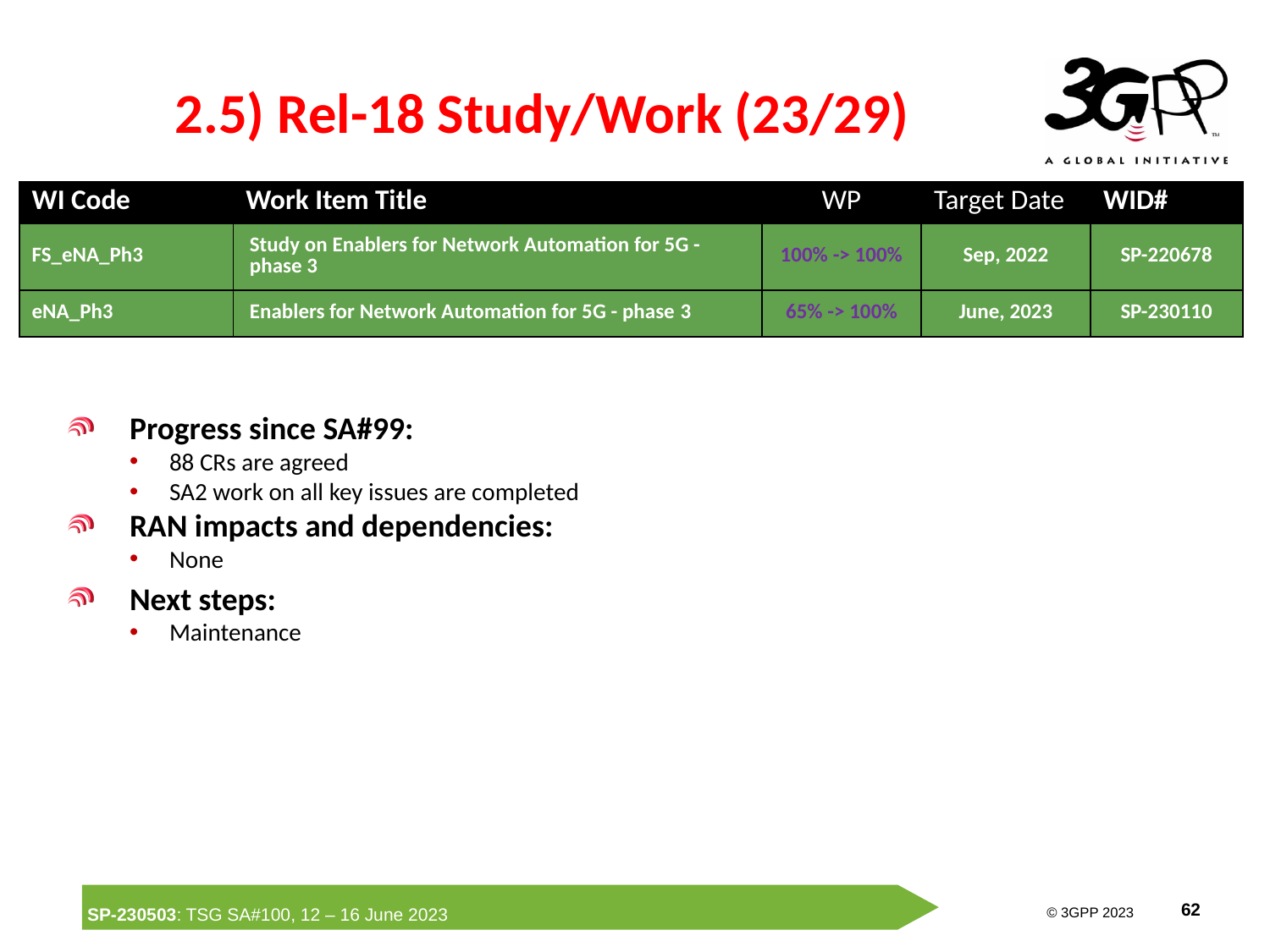

# 2.5) Rel-18 Study/Work (23/29)
| WI Code | Work Item Title | WP | Target Date | WID# |
| --- | --- | --- | --- | --- |
| FS\_eNA\_Ph3 | Study on Enablers for Network Automation for 5G - phase 3 | 100% -> 100% | Sep, 2022 | SP-220678 |
| eNA\_Ph3 | Enablers for Network Automation for 5G - phase 3 | 65% -> 100% | June, 2023 | SP-230110 |
Progress since SA#99:
88 CRs are agreed
SA2 work on all key issues are completed
RAN impacts and dependencies:
None
Next steps:
Maintenance